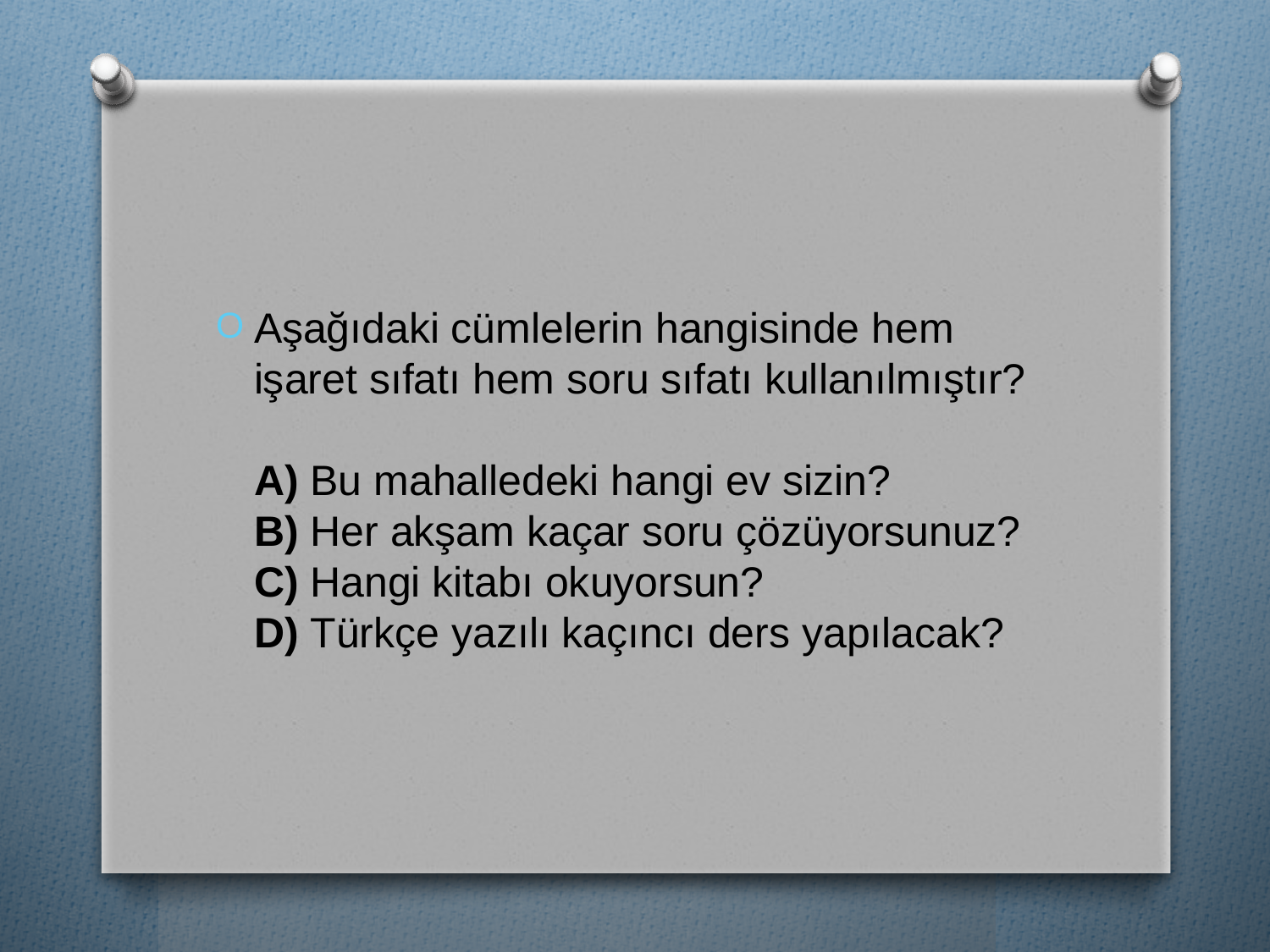

#
Aşağıdaki cümlelerin hangisinde hem işaret sıfatı hem soru sıfatı kullanılmıştır? 
A) Bu mahalledeki hangi ev sizin? 
B) Her akşam kaçar soru çözüyorsunuz? 
C) Hangi kitabı okuyorsun? 
D) Türkçe yazılı kaçıncı ders yapılacak?